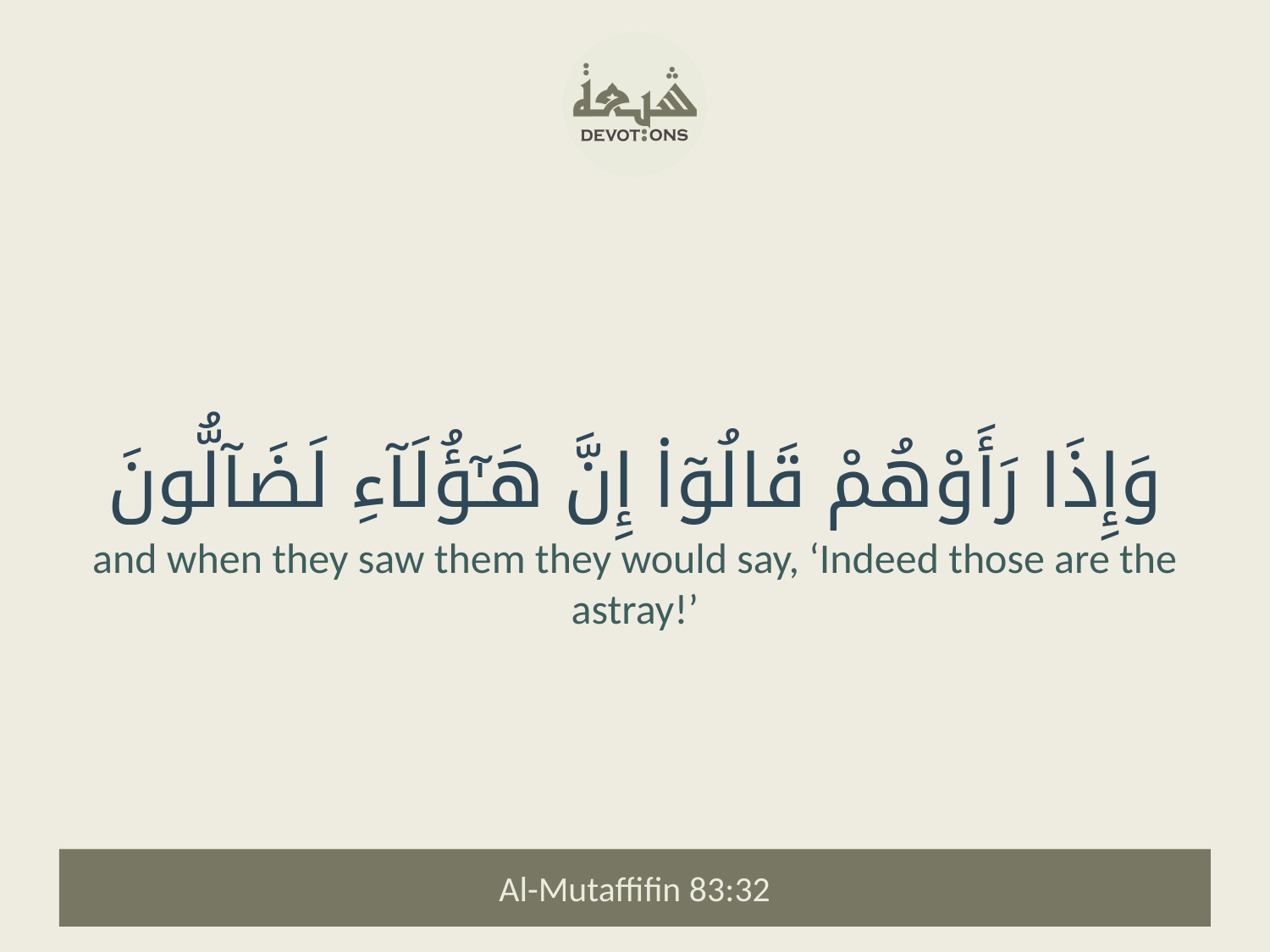

وَإِذَا رَأَوْهُمْ قَالُوٓا۟ إِنَّ هَـٰٓؤُلَآءِ لَضَآلُّونَ
and when they saw them they would say, ‘Indeed those are the astray!’
Al-Mutaffifin 83:32